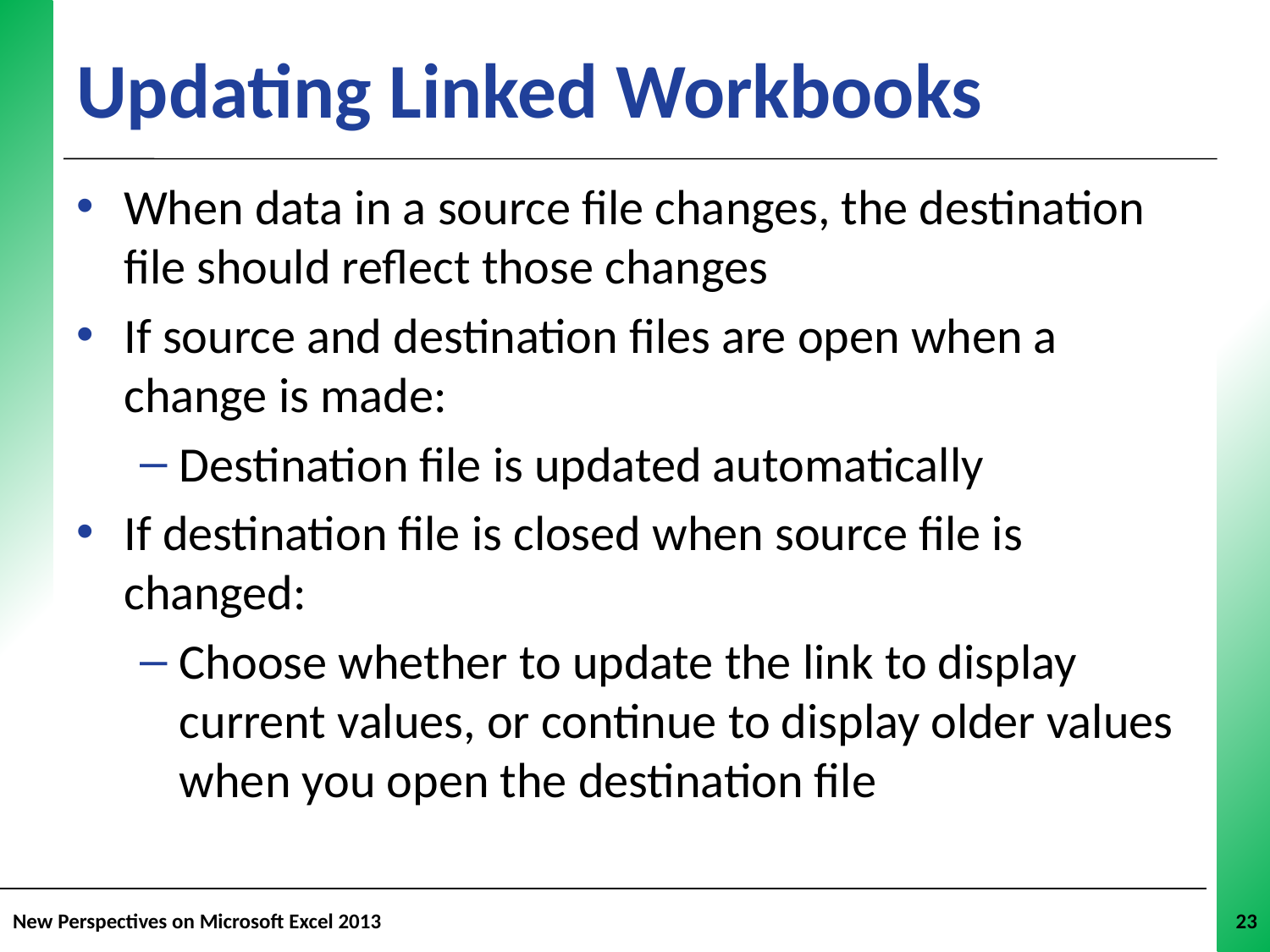

# Updating Linked Workbooks
When data in a source file changes, the destination file should reflect those changes
If source and destination files are open when a change is made:
Destination file is updated automatically
If destination file is closed when source file is changed:
Choose whether to update the link to display current values, or continue to display older values when you open the destination file
New Perspectives on Microsoft Excel 2013
23